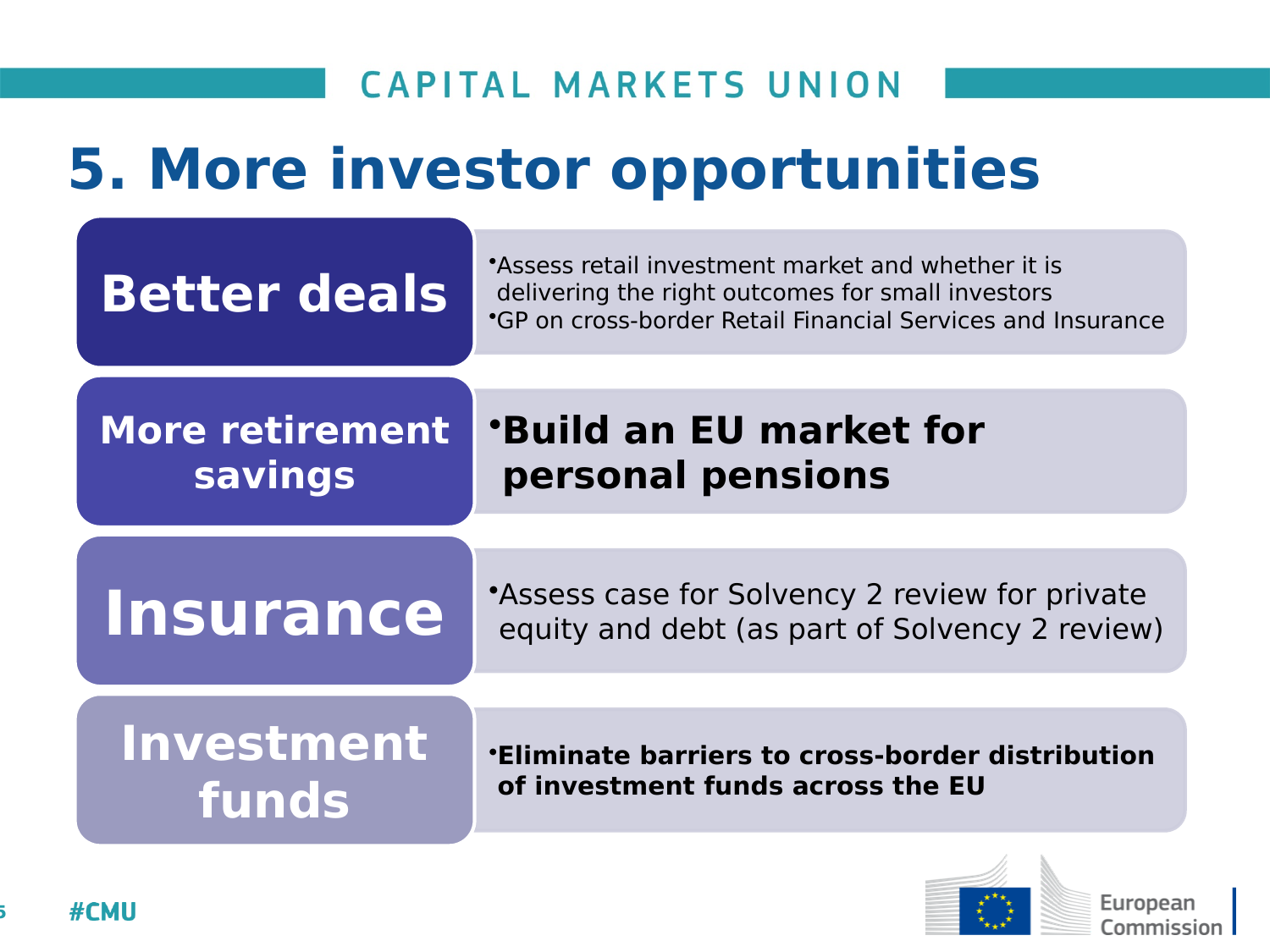

5. More investor opportunities
Better deals
Assess retail investment market and whether it is delivering the right outcomes for small investors
Insurance
Assess case for Solvency 2 review for private equity and debt (as part of Solvency 2 review)
Investment funds
Eliminate barriers to cross-border distribution of investment funds across the EU
Build an EU market for personal pensions
More retirement savings
GP on cross-border Retail Financial Services and Insurance